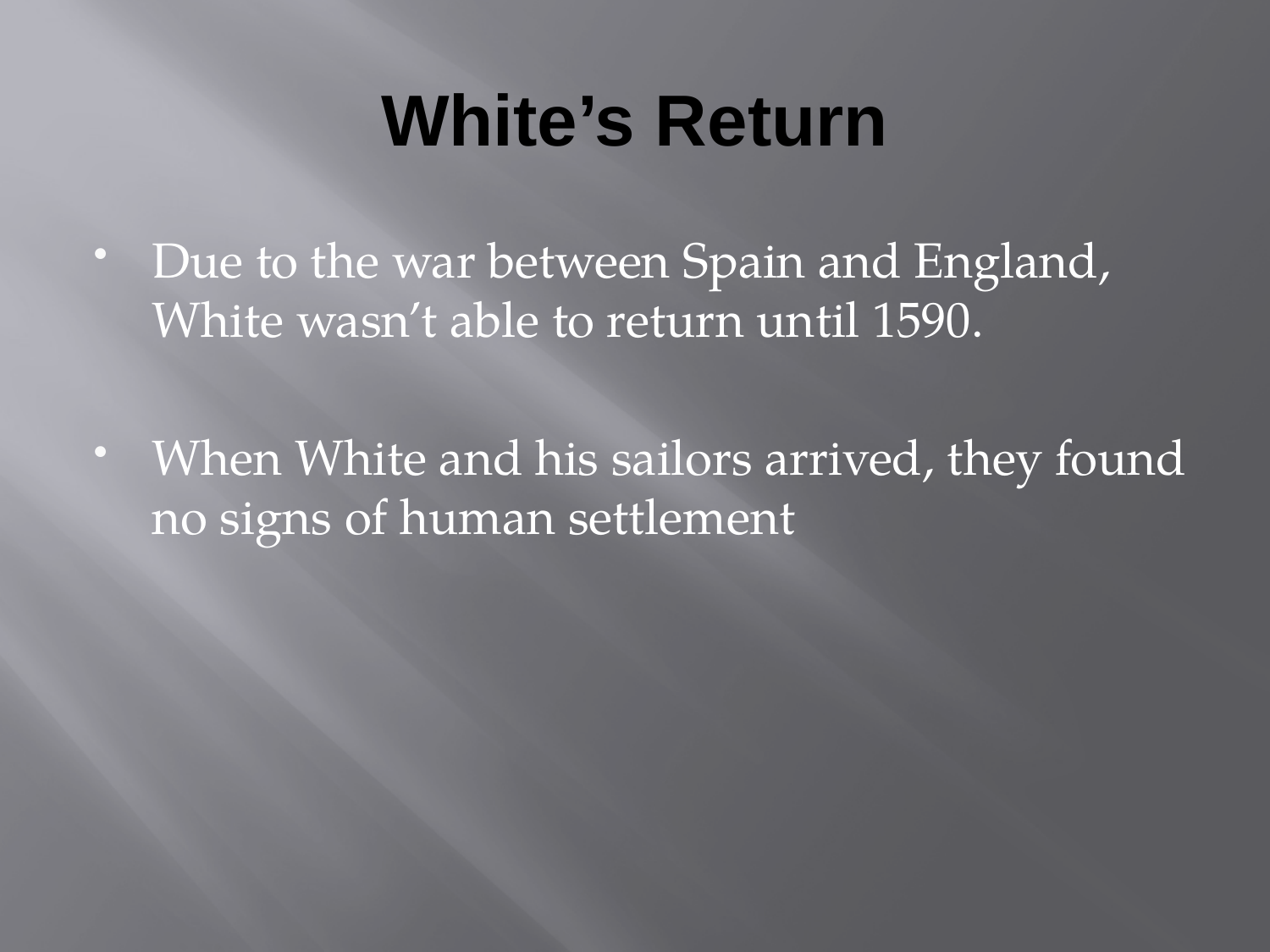

# White’s Return
Due to the war between Spain and England, White wasn’t able to return until 1590.

When White and his sailors arrived, they found no signs of human settlement